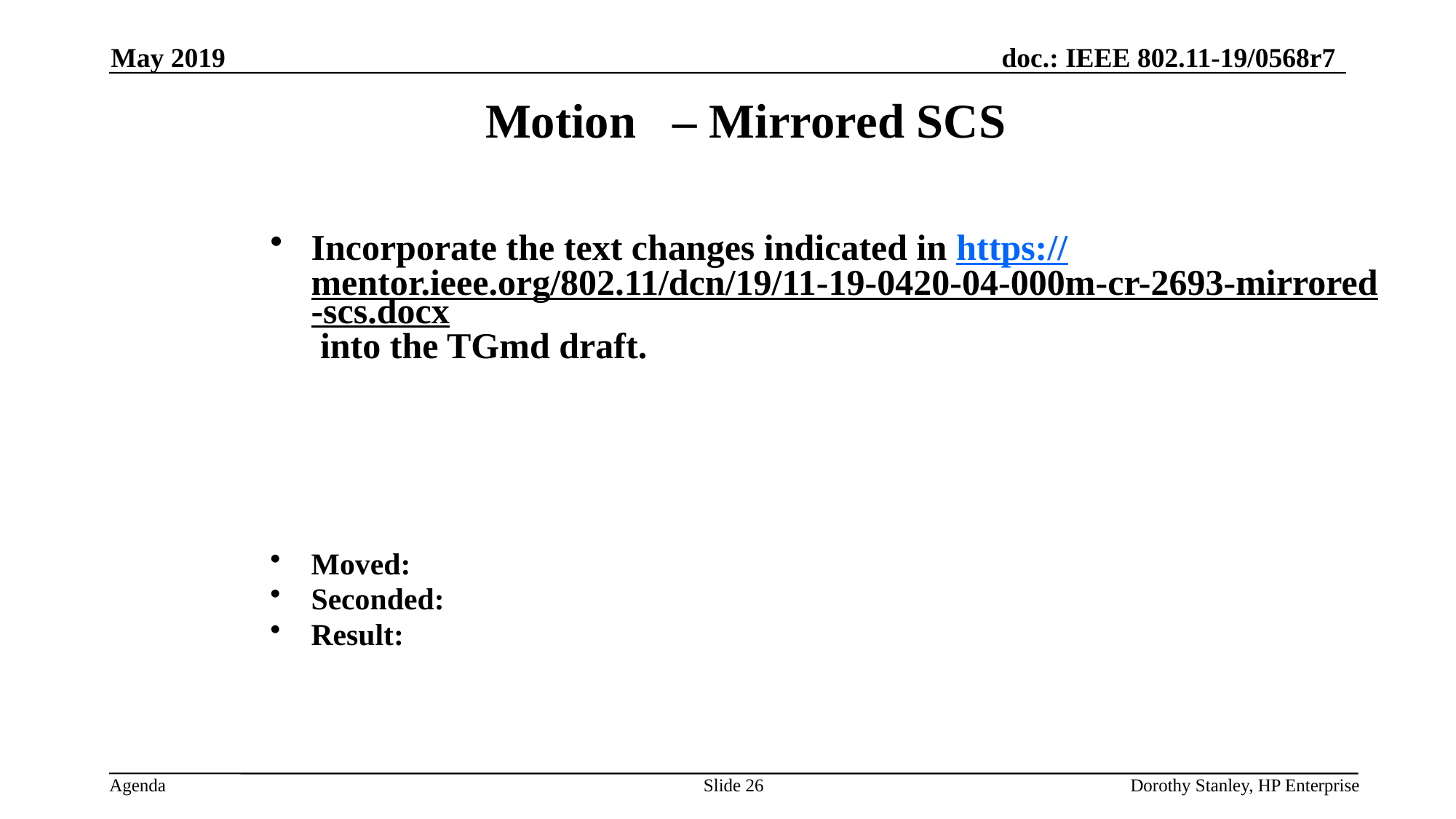

May 2019
Motion   – Mirrored SCS

Incorporate the text changes indicated in https://mentor.ieee.org/802.11/dcn/19/11-19-0420-04-000m-cr-2693-mirrored-scs.docx into the TGmd draft.

Moved:
Seconded:
Result:

Slide 26
Dorothy Stanley, HP Enterprise